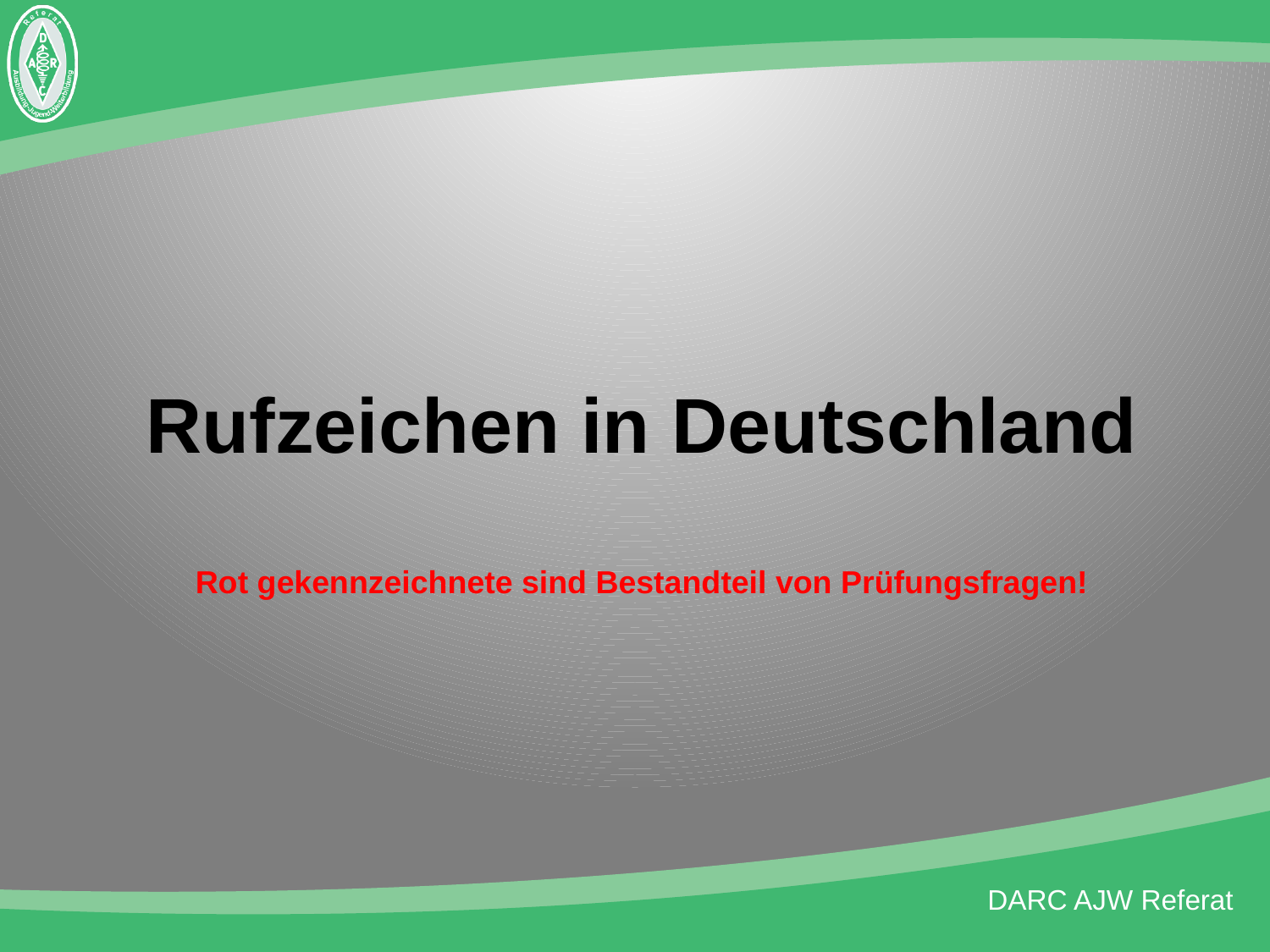

# Rufzeichen in Deutschland
Rot gekennzeichnete sind Bestandteil von Prüfungsfragen!